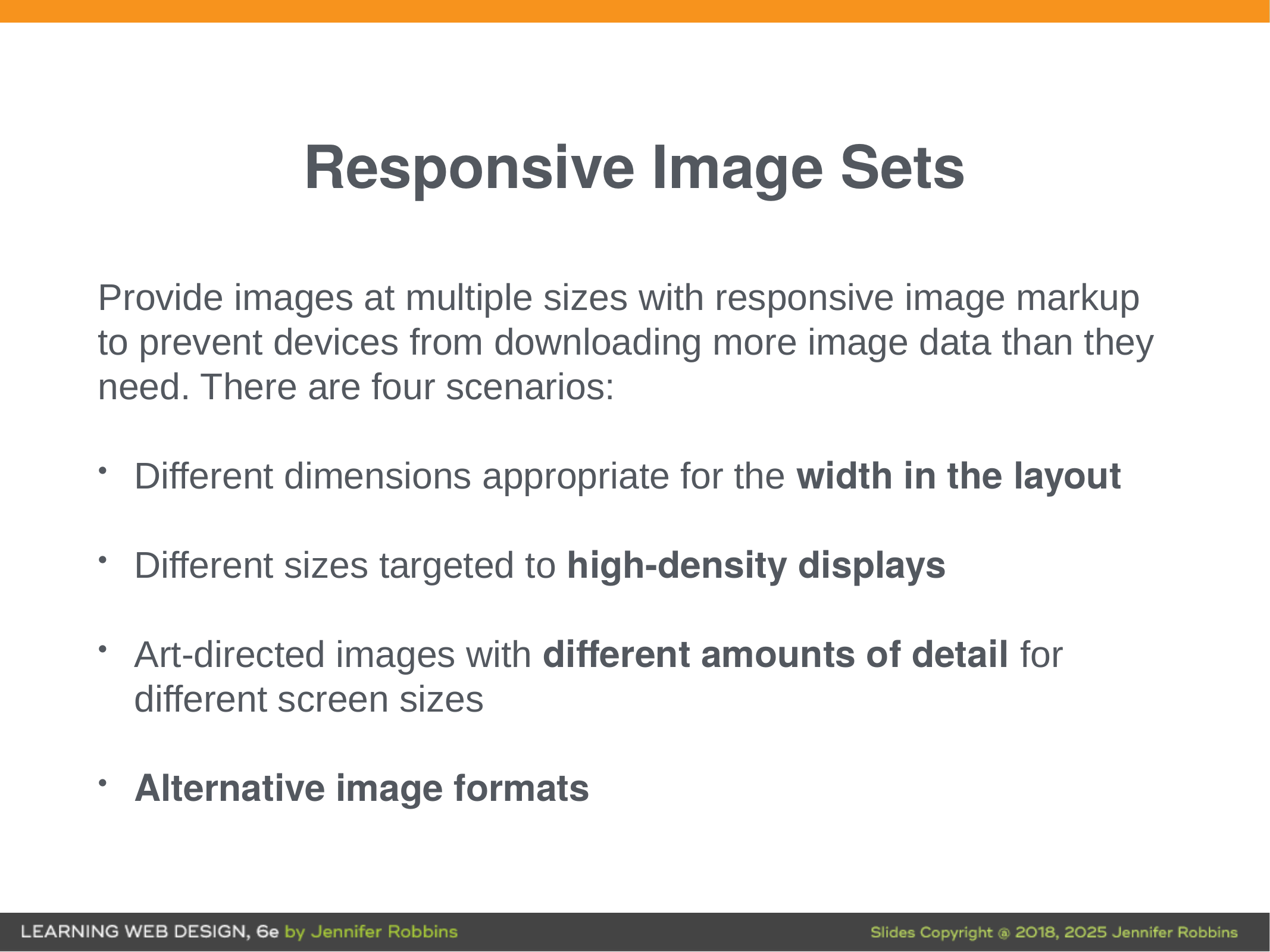

# Responsive Image Sets
Provide images at multiple sizes with responsive image markup to prevent devices from downloading more image data than they need. There are four scenarios:
Different dimensions appropriate for the width in the layout
Different sizes targeted to high-density displays
Art-directed images with different amounts of detail for different screen sizes
Alternative image formats